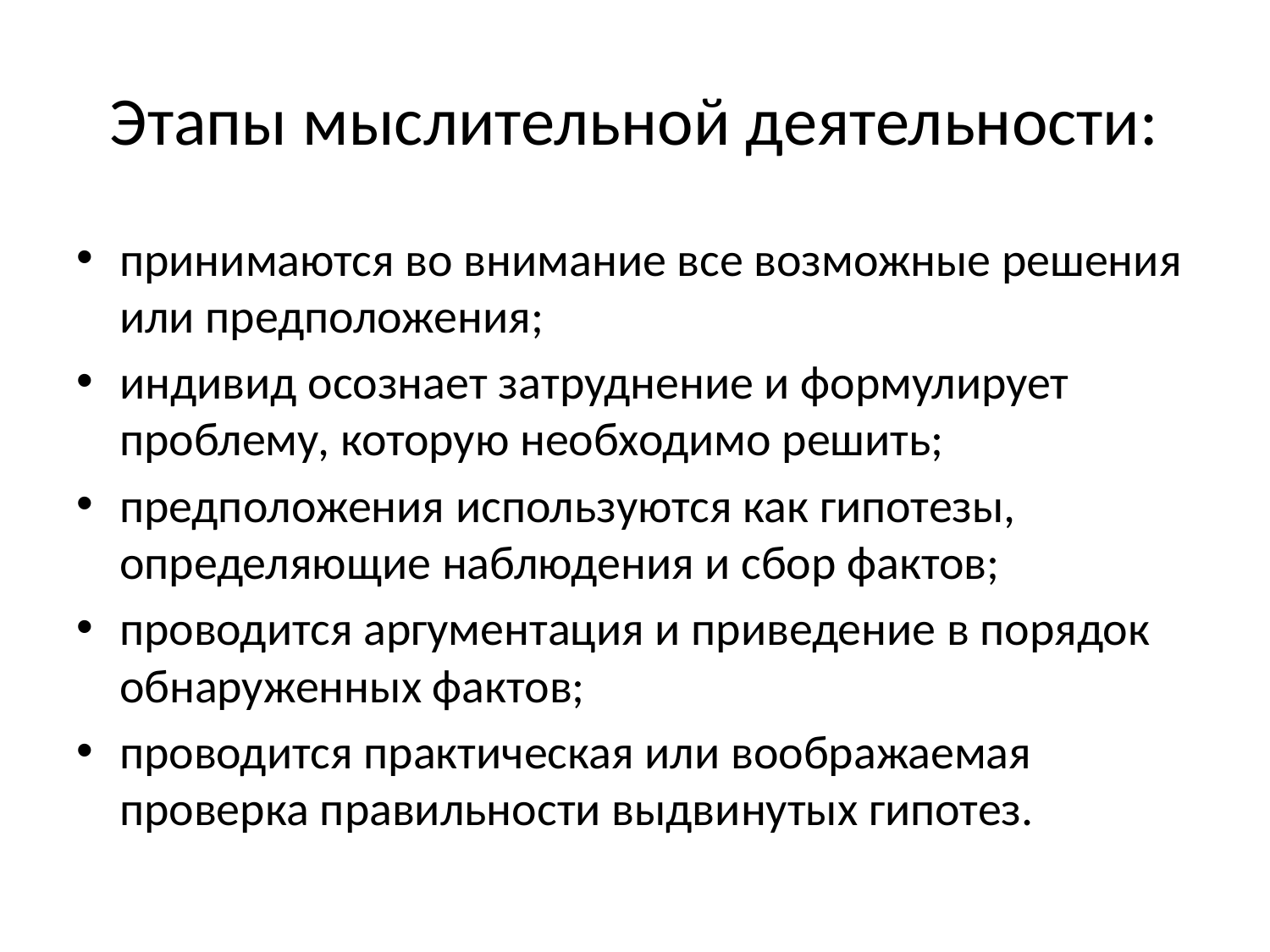

# Этапы мыслительной деятельности:
принимаются во внимание все возможные решения или предположения;
индивид осознает затруднение и формулирует проблему, которую необходимо решить;
предположения используются как гипотезы, определяющие наблюдения и сбор фактов;
проводится аргументация и приведение в порядок обнаруженных фактов;
проводится практическая или воображаемая проверка правильности выдвинутых гипотез.